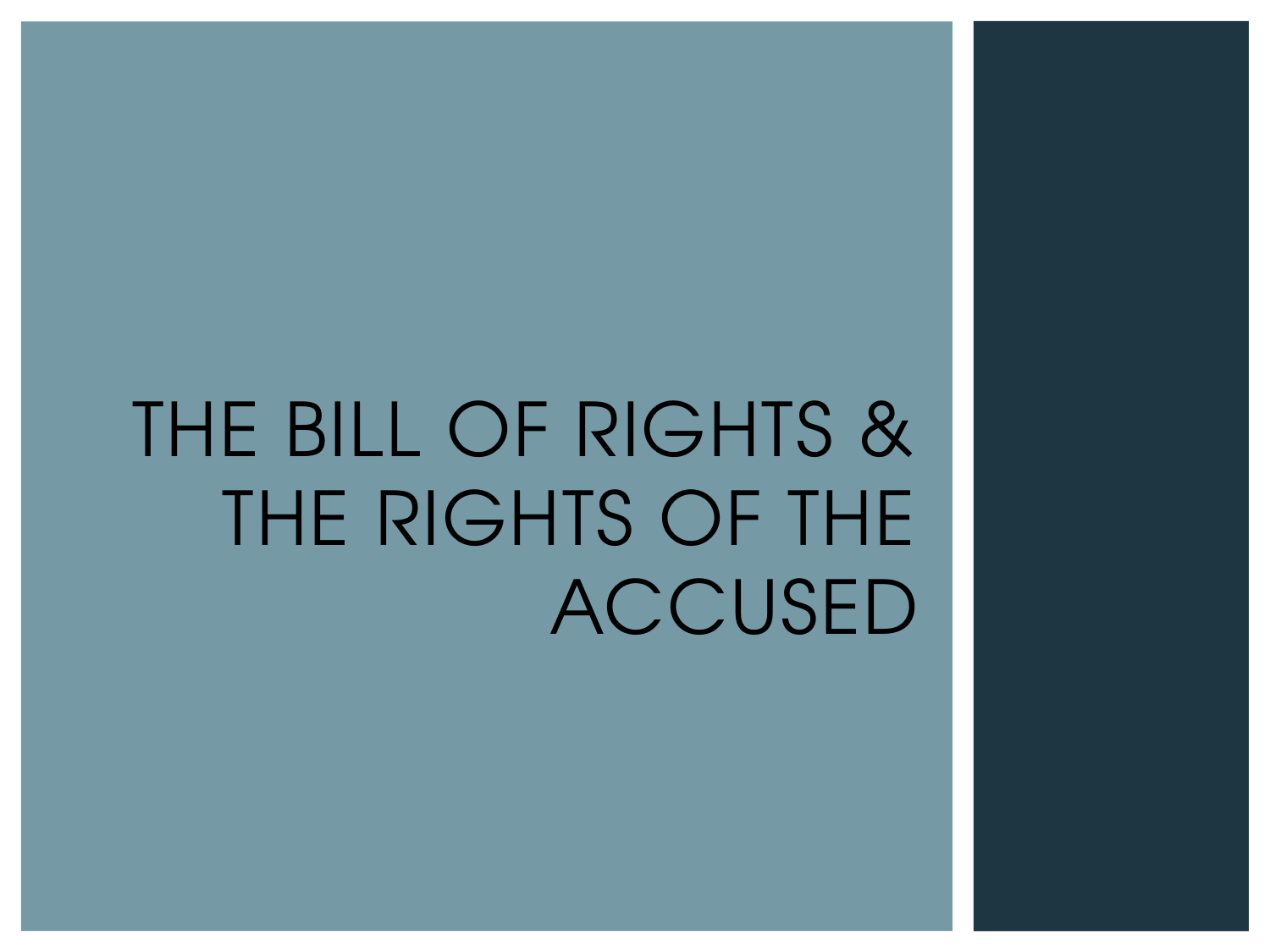

# The bill of rights & The rights of the accused